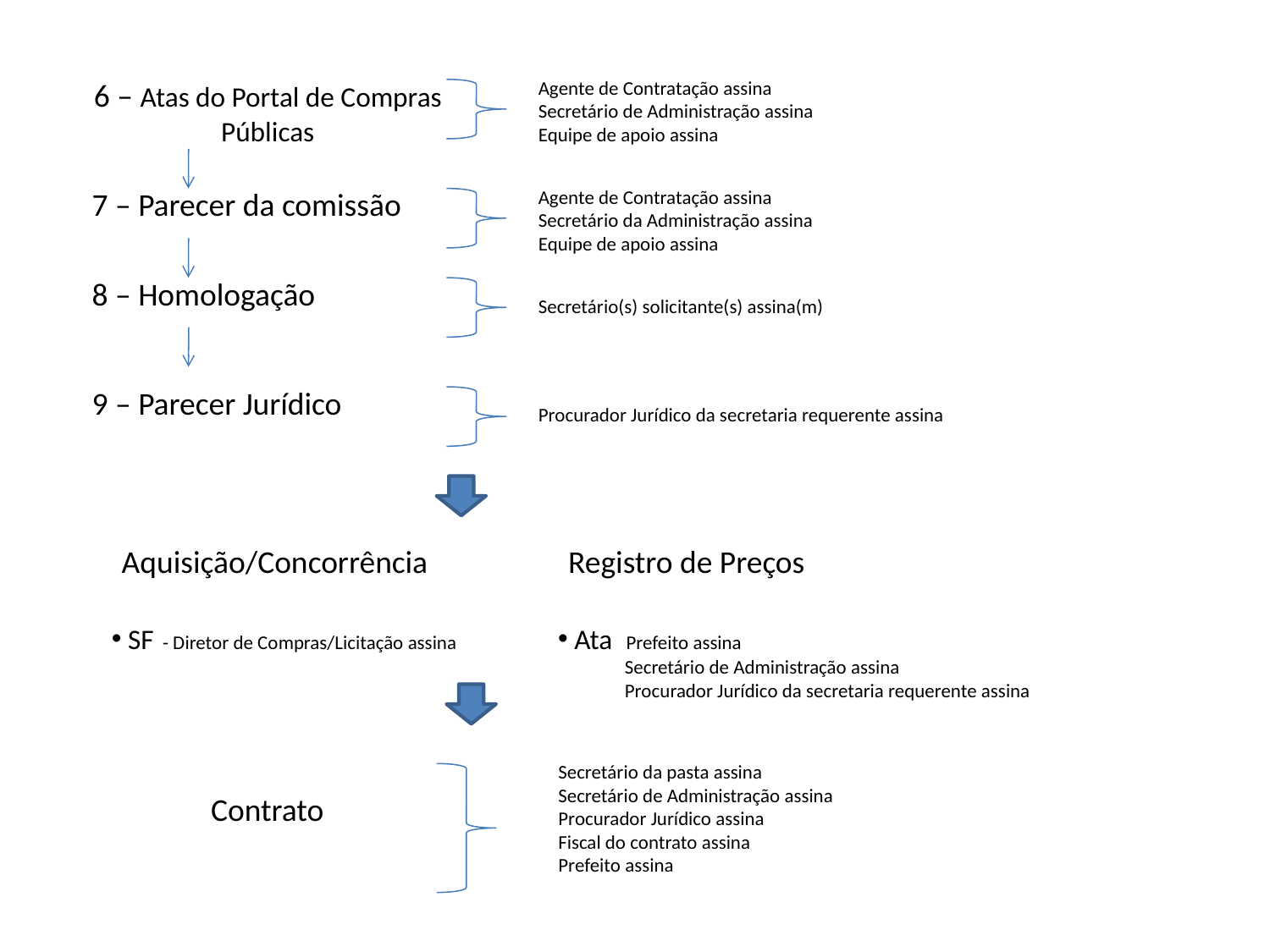

6 – Atas do Portal de Compras Públicas
Agente de Contratação assina
Secretário de Administração assina
Equipe de apoio assina

7 – Parecer da comissão
Agente de Contratação assina
Secretário da Administração assina
Equipe de apoio assina

8 – Homologação

Secretário(s) solicitante(s) assina(m)
9 – Parecer Jurídico

Procurador Jurídico da secretaria requerente assina

Aquisição/Concorrência
Registro de Preços
 Ata   Prefeito assina
               Secretário de Administração assina
               Procurador Jurídico da secretaria requerente assina
 SF  - Diretor de Compras/Licitação assina

Secretário da pasta assina
Secretário de Administração assina
Procurador Jurídico assina
Fiscal do contrato assina
Prefeito assina

Contrato